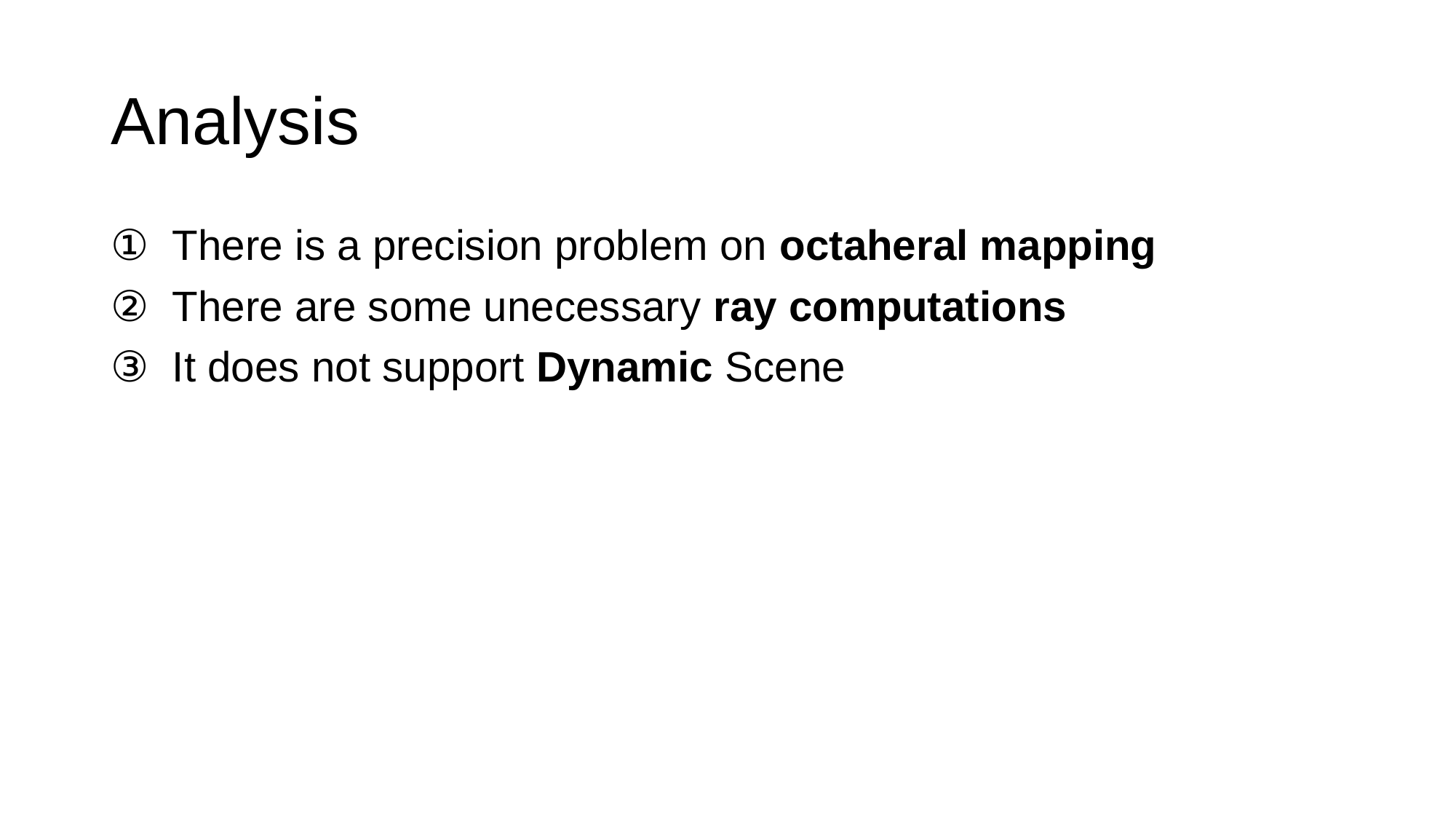

# Analysis
There is a precision problem on octaheral mapping
There are some unecessary ray computations
It does not support Dynamic Scene